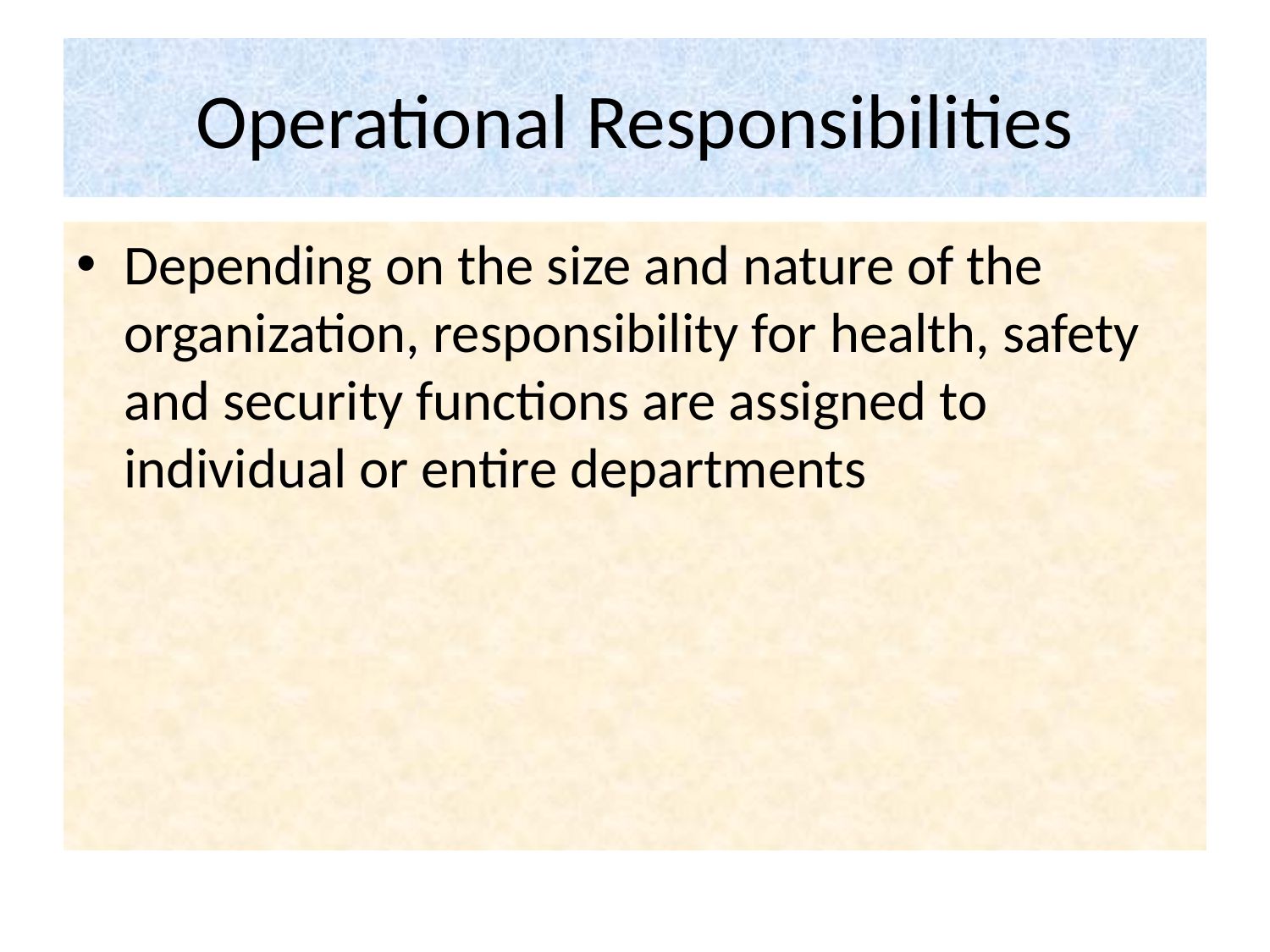

# Operational Responsibilities
Depending on the size and nature of the organization, responsibility for health, safety and security functions are assigned to individual or entire departments